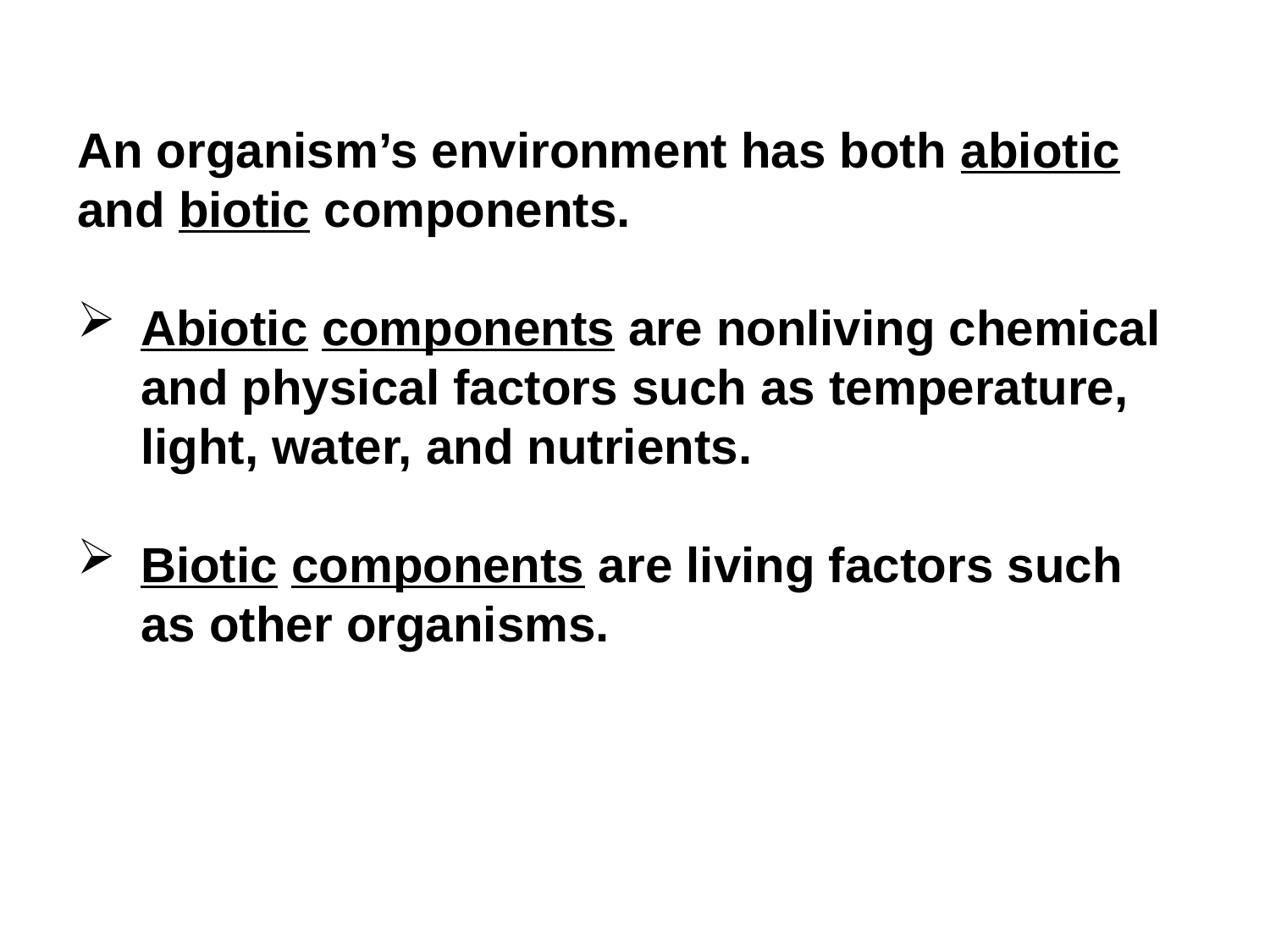

An organism’s environment has both abiotic and biotic components.

Abiotic components are nonliving chemical and physical factors such as temperature, light, water, and nutrients.

Biotic components are living factors such as other organisms.